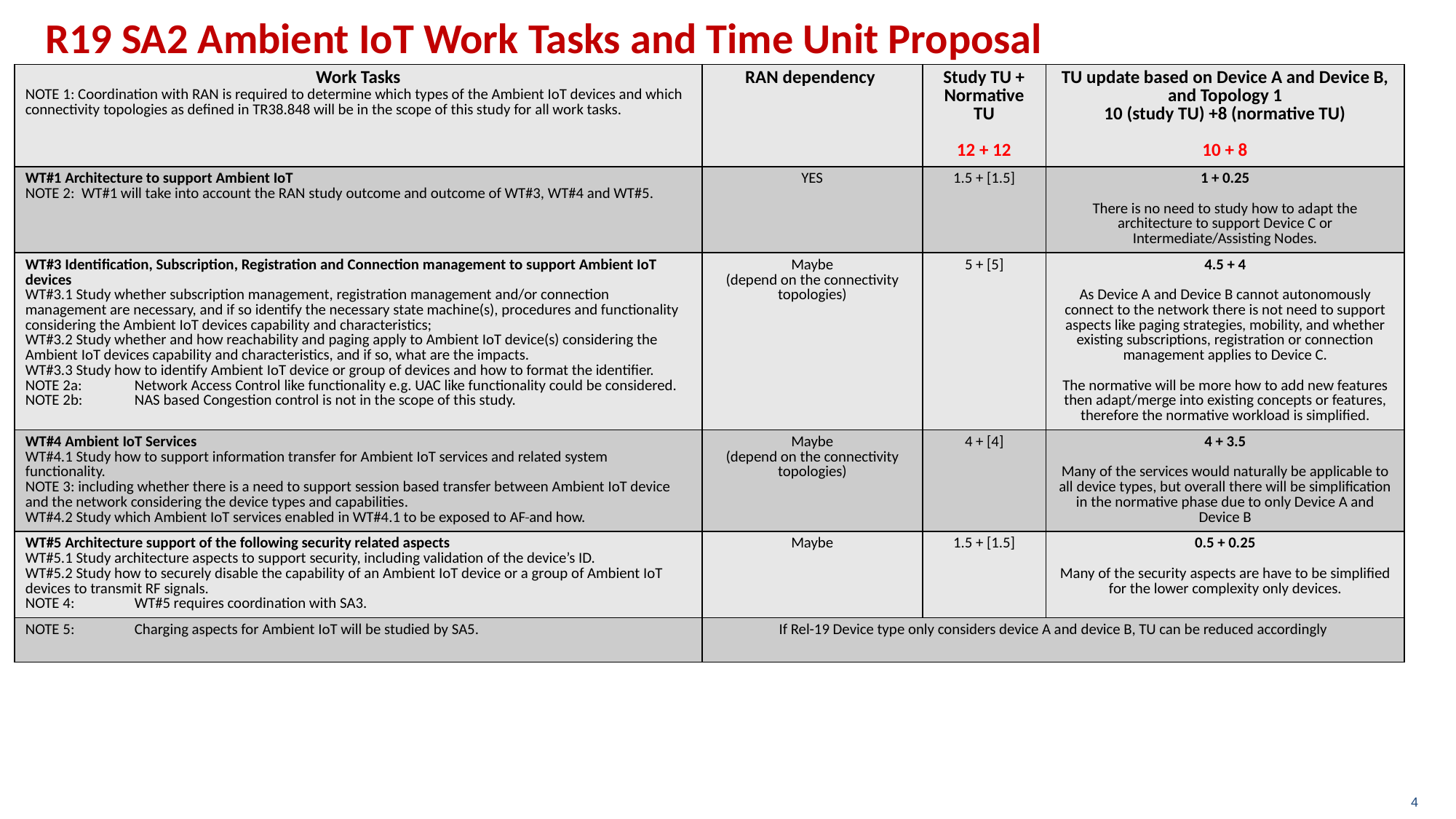

R19 SA2 Ambient IoT Work Tasks and Time Unit Proposal
| Work Tasks NOTE 1: Coordination with RAN is required to determine which types of the Ambient IoT devices and which connectivity topologies as defined in TR38.848 will be in the scope of this study for all work tasks. | RAN dependency | Study TU + Normative TU 12 + 12 | TU update based on Device A and Device B, and Topology 1 10 (study TU) +8 (normative TU) 10 + 8 |
| --- | --- | --- | --- |
| WT#1 Architecture to support Ambient IoT NOTE 2: WT#1 will take into account the RAN study outcome and outcome of WT#3, WT#4 and WT#5. | YES | 1.5 + [1.5] | 1 + 0.25 There is no need to study how to adapt the architecture to support Device C or Intermediate/Assisting Nodes. |
| WT#3 Identification, Subscription, Registration and Connection management to support Ambient IoT devices WT#3.1 Study whether subscription management, registration management and/or connection management are necessary, and if so identify the necessary state machine(s), procedures and functionality considering the Ambient IoT devices capability and characteristics; WT#3.2 Study whether and how reachability and paging apply to Ambient IoT device(s) considering the Ambient IoT devices capability and characteristics, and if so, what are the impacts. WT#3.3 Study how to identify Ambient IoT device or group of devices and how to format the identifier. NOTE 2a: Network Access Control like functionality e.g. UAC like functionality could be considered. NOTE 2b: NAS based Congestion control is not in the scope of this study. | Maybe (depend on the connectivity topologies) | 5 + [5] | 4.5 + 4 As Device A and Device B cannot autonomously connect to the network there is not need to support aspects like paging strategies, mobility, and whether existing subscriptions, registration or connection management applies to Device C. The normative will be more how to add new features then adapt/merge into existing concepts or features, therefore the normative workload is simplified. |
| WT#4 Ambient IoT Services WT#4.1 Study how to support information transfer for Ambient IoT services and related system functionality. NOTE 3: including whether there is a need to support session based transfer between Ambient IoT device and the network considering the device types and capabilities. WT#4.2 Study which Ambient IoT services enabled in WT#4.1 to be exposed to AF and how. | Maybe (depend on the connectivity topologies) | 4 + [4] | 4 + 3.5 Many of the services would naturally be applicable to all device types, but overall there will be simplification in the normative phase due to only Device A and Device B |
| WT#5 Architecture support of the following security related aspects WT#5.1 Study architecture aspects to support security, including validation of the device’s ID. WT#5.2 Study how to securely disable the capability of an Ambient IoT device or a group of Ambient IoT devices to transmit RF signals. NOTE 4: WT#5 requires coordination with SA3. | Maybe | 1.5 + [1.5] | 0.5 + 0.25 Many of the security aspects are have to be simplified for the lower complexity only devices. |
| NOTE 5: Charging aspects for Ambient IoT will be studied by SA5. | If Rel-19 Device type only considers device A and device B, TU can be reduced accordingly |  |  |